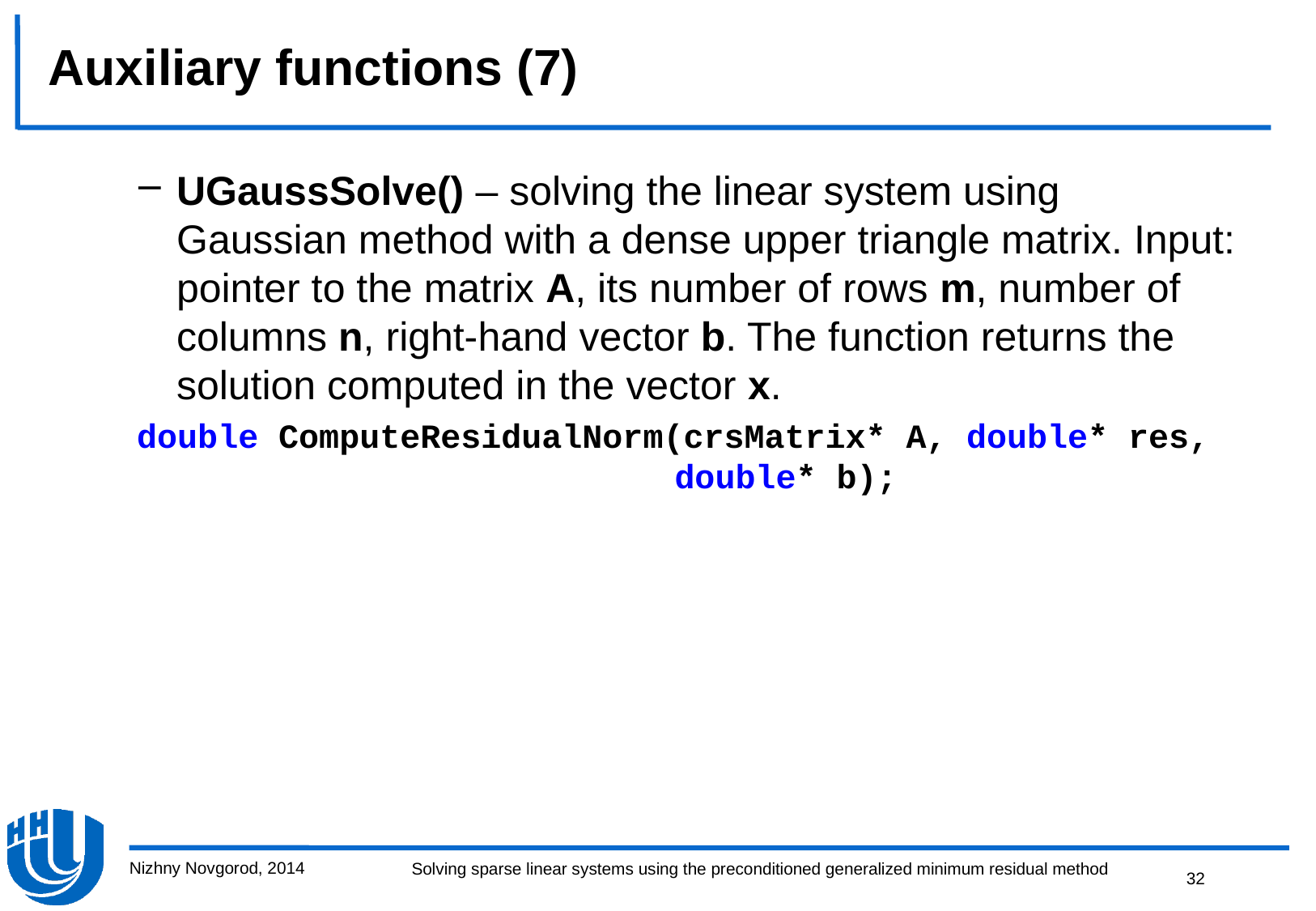

# Auxiliary functions (7)
UGaussSolve() – solving the linear system using Gaussian method with a dense upper triangle matrix. Input: pointer to the matrix A, its number of rows m, number of columns n, right-hand vector b. The function returns the solution computed in the vector x.
double ComputeResidualNorm(crsMatrix* A, double* res, double* b);

Nizhny Novgorod, 2014
32
Solving sparse linear systems using the preconditioned generalized minimum residual method